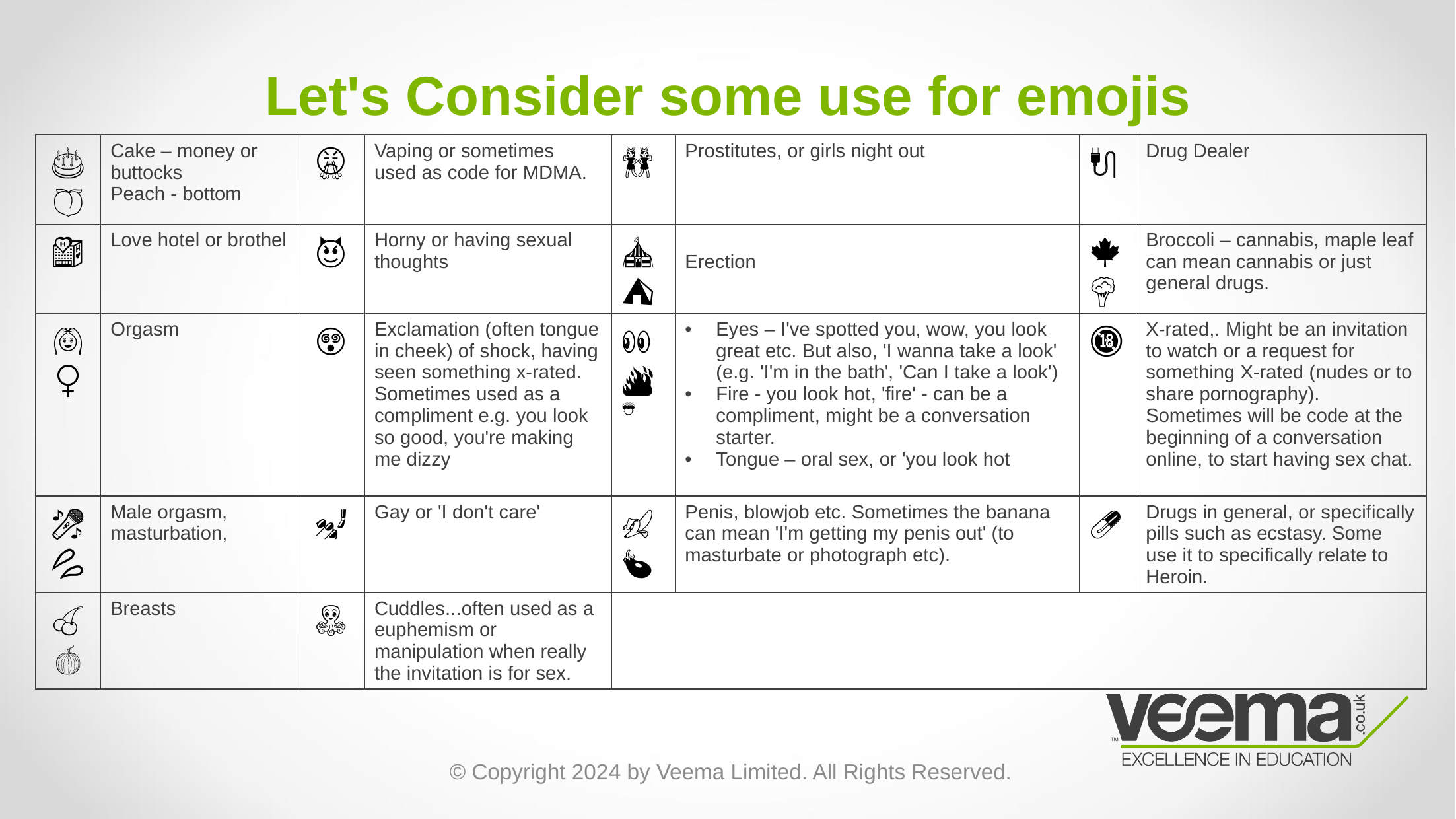

# Let's Consider some use for emojis
| 🎂🍑 | Cake – money or buttocks Peach - bottom | 😤 | Vaping or sometimes used as code for MDMA. | 👯 | Prostitutes, or girls night out | 🔌 | Drug Dealer |
| --- | --- | --- | --- | --- | --- | --- | --- |
| 🏩 | Love hotel or brothel | 😈 | Horny or having sexual thoughts | 🎪⛺ | Erection | 🍁🥦 | Broccoli – cannabis, maple leaf can mean cannabis or just general drugs. |
| 🙆‍♀️ | Orgasm | 😵 | Exclamation (often tongue in cheek) of shock, having seen something x-rated. Sometimes used as a compliment e.g. you look so good, you're making me dizzy | 👀🔥👅 | Eyes – I've spotted you, wow, you look great etc. But also, 'I wanna take a look' (e.g. 'I'm in the bath', 'Can I take a look') Fire - you look hot, 'fire' - can be a compliment, might be a conversation starter. Tongue – oral sex, or 'you look hot | 🔞 | X-rated,. Might be an invitation to watch or a request for something X-rated (nudes or to share pornography). Sometimes will be code at the beginning of a conversation online, to start having sex chat. |
| 🎤💦 | Male orgasm, masturbation, | 💅 | Gay or 'I don't care' | 🍌🍆 | Penis, blowjob etc. Sometimes the banana can mean 'I'm getting my penis out' (to masturbate or photograph etc). | 💊 | Drugs in general, or specifically pills such as ecstasy. Some use it to specifically relate to Heroin. |
| 🍒🍈 | Breasts | 🐙 | Cuddles...often used as a euphemism or manipulation when really the invitation is for sex. |  |  |  |  |